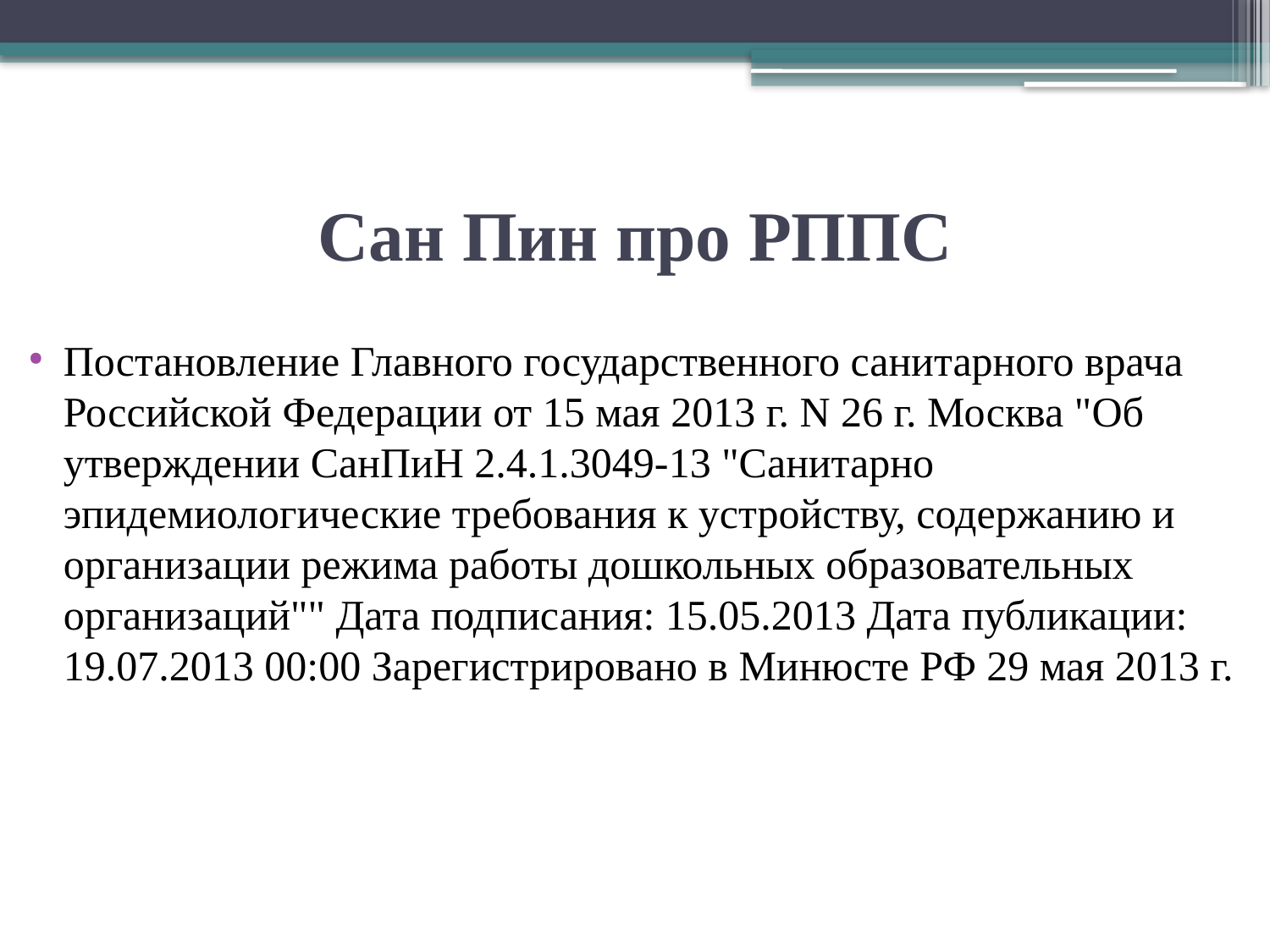

# Сан Пин про РППС
Постановление Главного государственного санитарного врача Российской Федерации от 15 мая 2013 г. N 26 г. Москва "Об утверждении СанПиН 2.4.1.3049-13 "Санитарно эпидемиологические требования к устройству, содержанию и организации режима работы дошкольных образовательных организаций"" Дата подписания: 15.05.2013 Дата публикации: 19.07.2013 00:00 Зарегистрировано в Минюсте РФ 29 мая 2013 г.